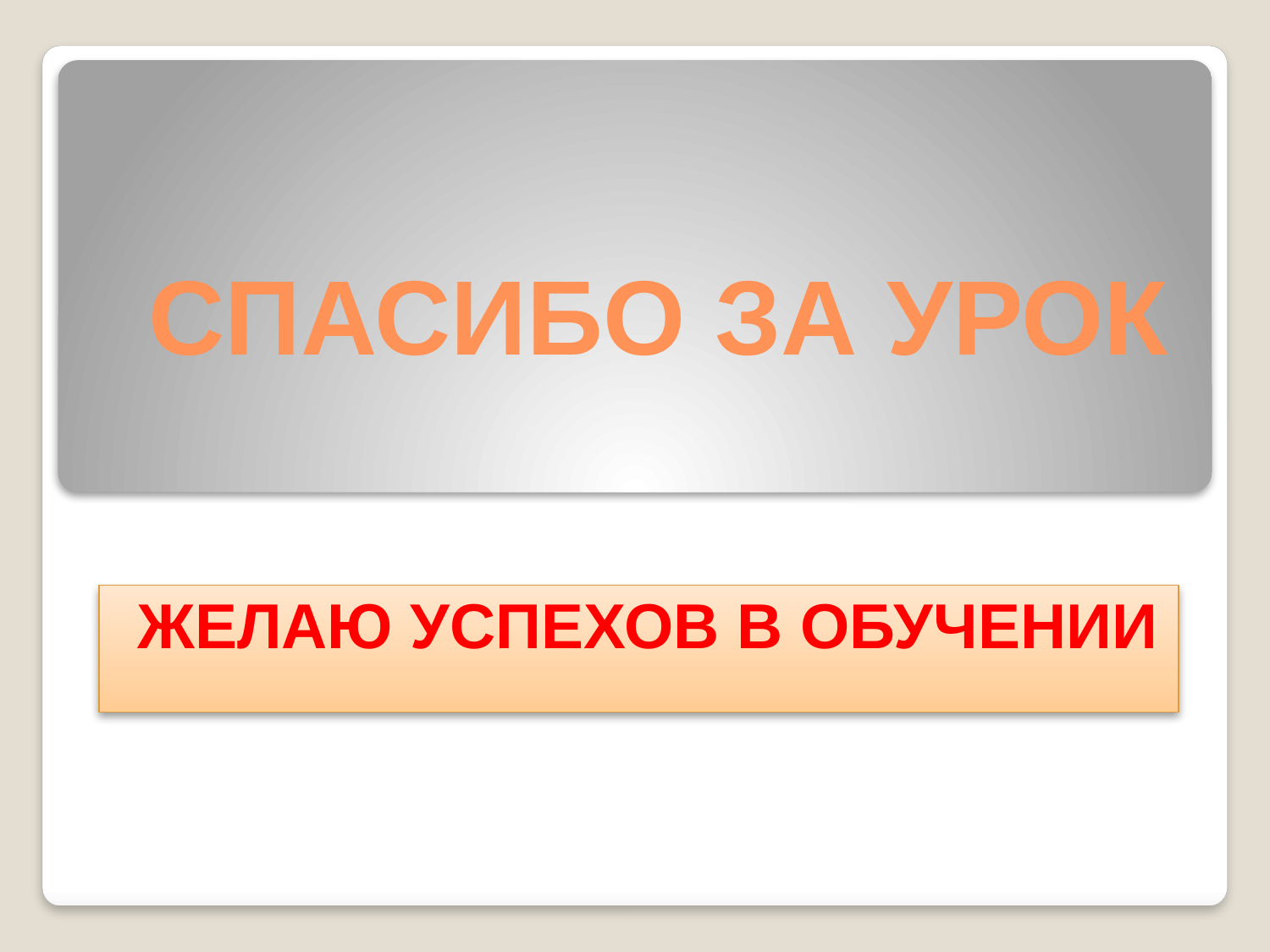

# СПАСИБО ЗА УРОК
ЖЕЛАЮ УСПЕХОВ В ОБУЧЕНИИ